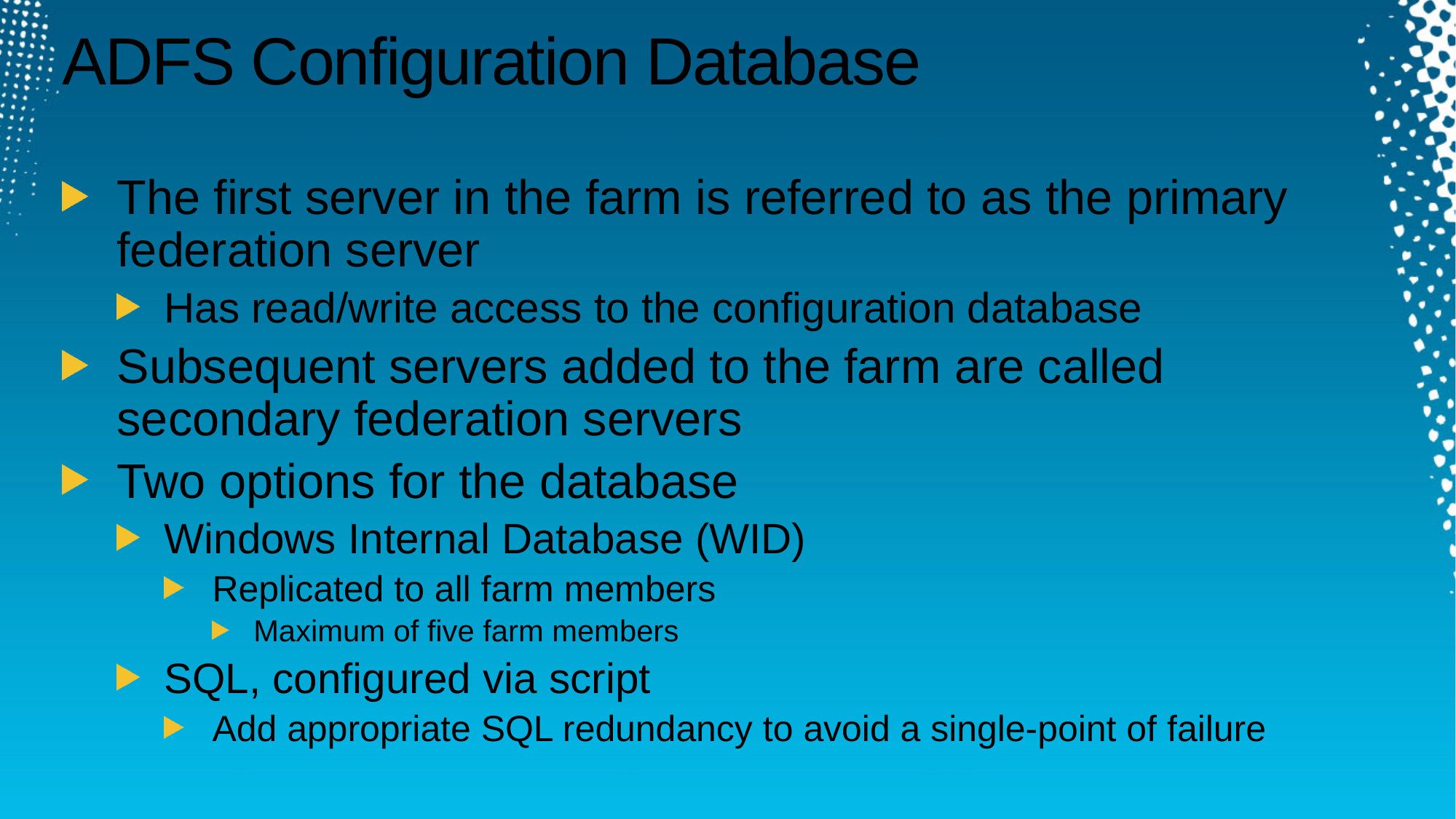

# ADFS Configuration Database
The first server in the farm is referred to as the primary federation server
Has read/write access to the configuration database
Subsequent servers added to the farm are called secondary federation servers
Two options for the database
Windows Internal Database (WID)
Replicated to all farm members
Maximum of five farm members
SQL, configured via script
Add appropriate SQL redundancy to avoid a single-point of failure